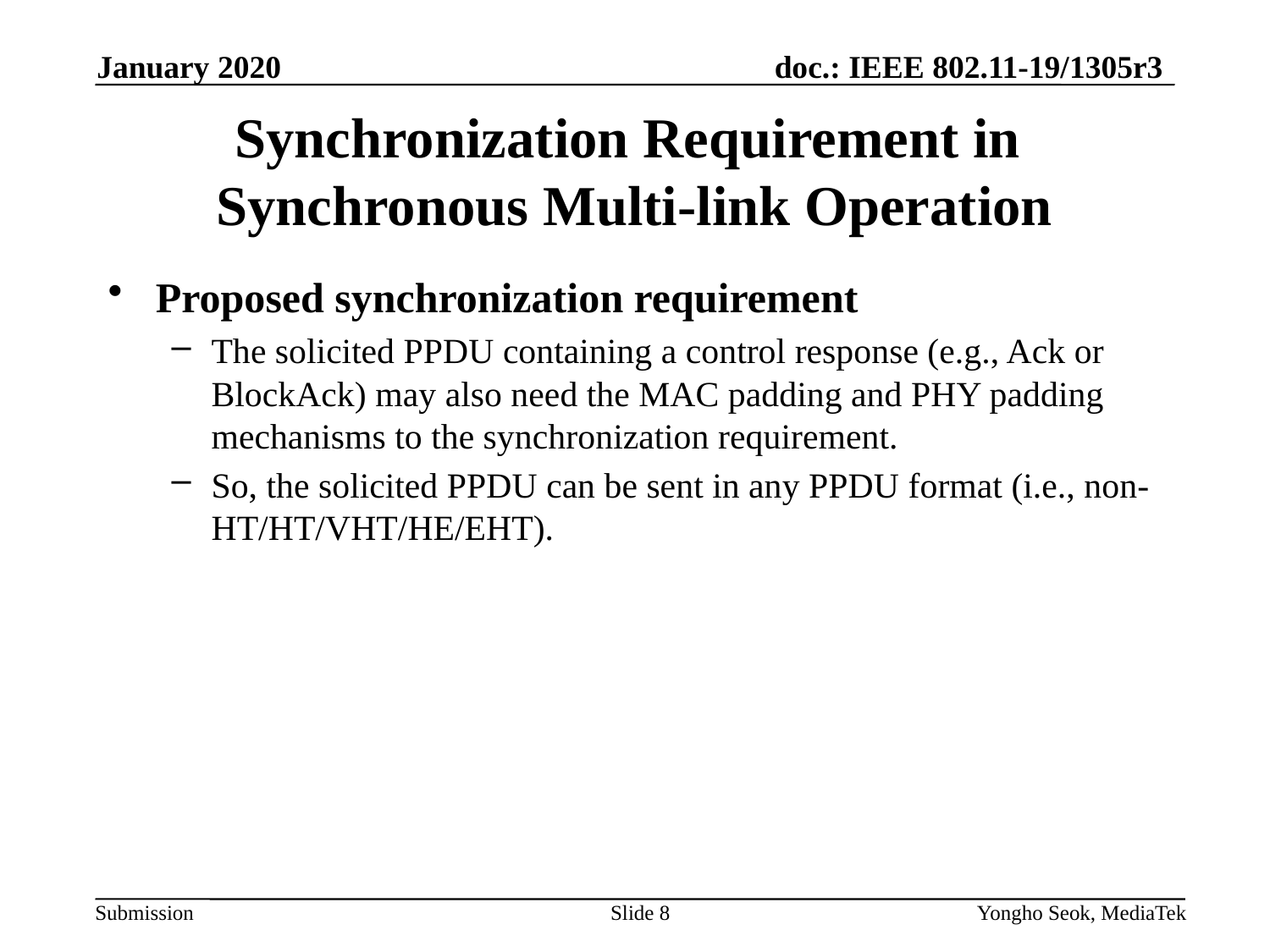

January 2020
# Synchronization Requirement in Synchronous Multi-link Operation
Proposed synchronization requirement
The solicited PPDU containing a control response (e.g., Ack or BlockAck) may also need the MAC padding and PHY padding mechanisms to the synchronization requirement.
So, the solicited PPDU can be sent in any PPDU format (i.e., non-HT/HT/VHT/HE/EHT).
Slide 8
Yongho Seok, MediaTek